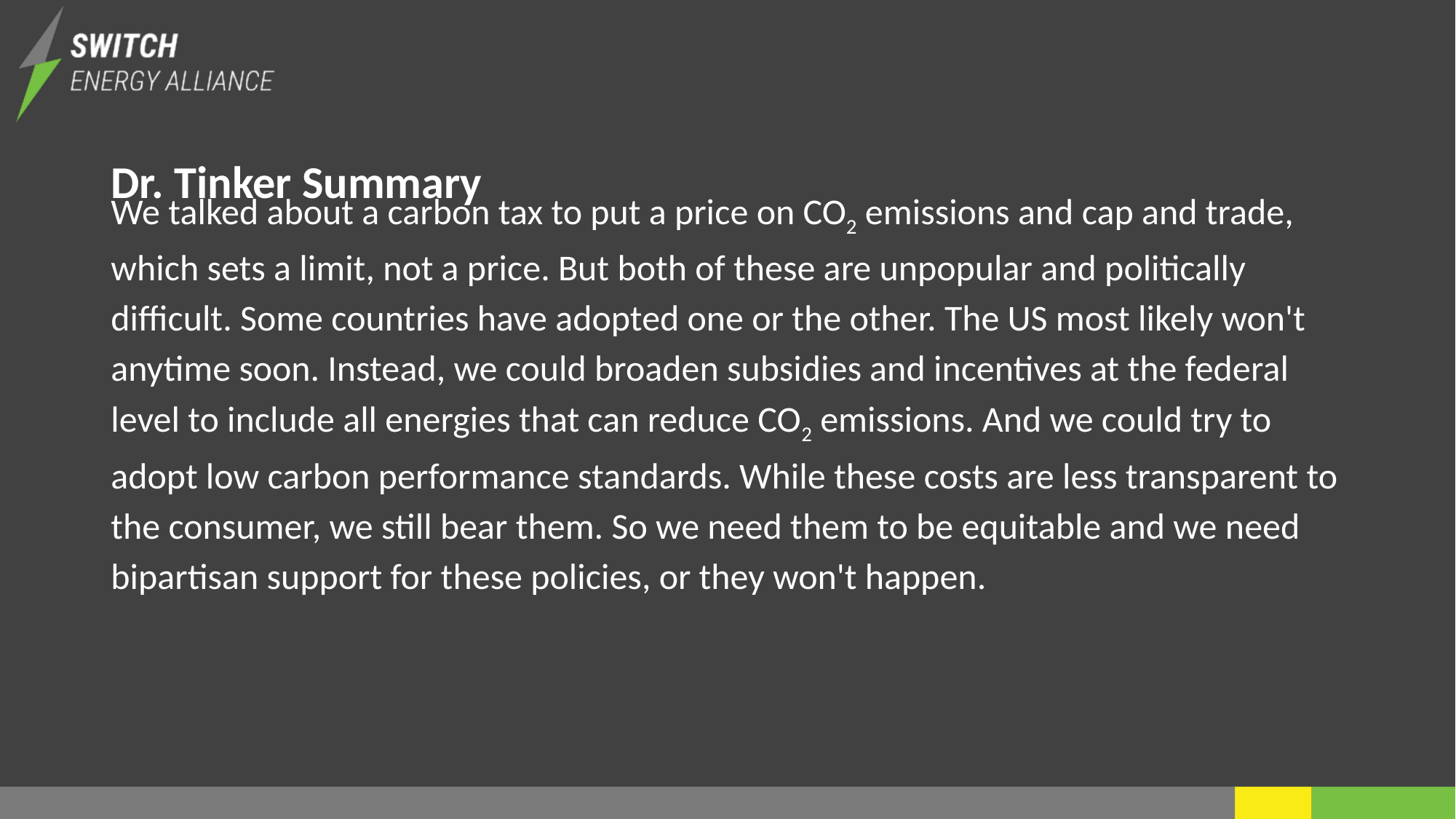

# Dr. Tinker Summary

We talked about a carbon tax to put a price on CO2 emissions and cap and trade, which sets a limit, not a price. But both of these are unpopular and politically difficult. Some countries have adopted one or the other. The US most likely won't anytime soon. Instead, we could broaden subsidies and incentives at the federal level to include all energies that can reduce CO2 emissions. And we could try to adopt low carbon performance standards. While these costs are less transparent to the consumer, we still bear them. So we need them to be equitable and we need bipartisan support for these policies, or they won't happen.